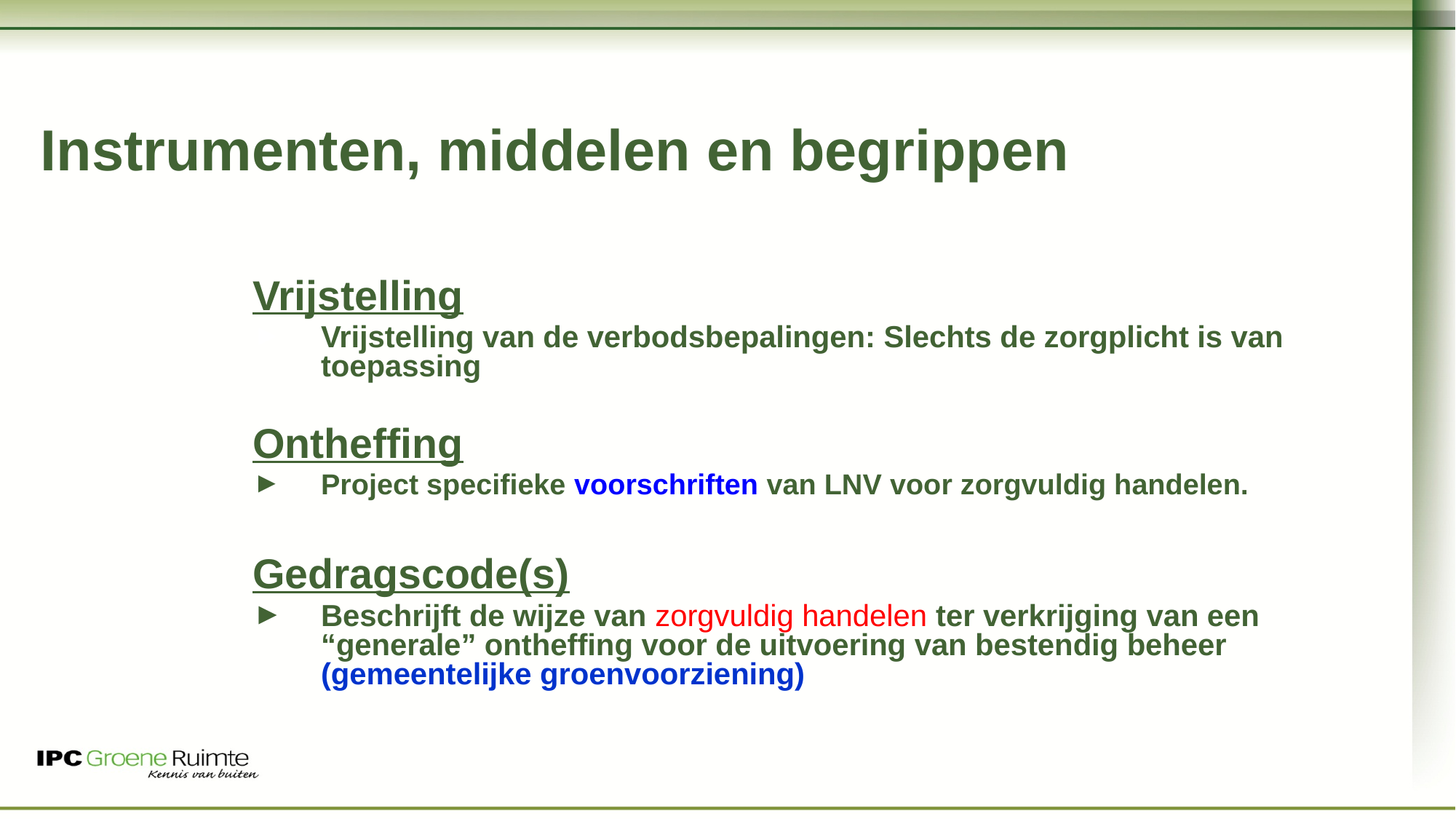

# Instrumenten, middelen en begrippen
Vrijstelling
Vrijstelling van de verbodsbepalingen: Slechts de zorgplicht is van toepassing

Ontheffing
Project specifieke voorschriften van LNV voor zorgvuldig handelen.

Gedragscode(s)
Beschrijft de wijze van zorgvuldig handelen ter verkrijging van een “generale” ontheffing voor de uitvoering van bestendig beheer (gemeentelijke groenvoorziening)